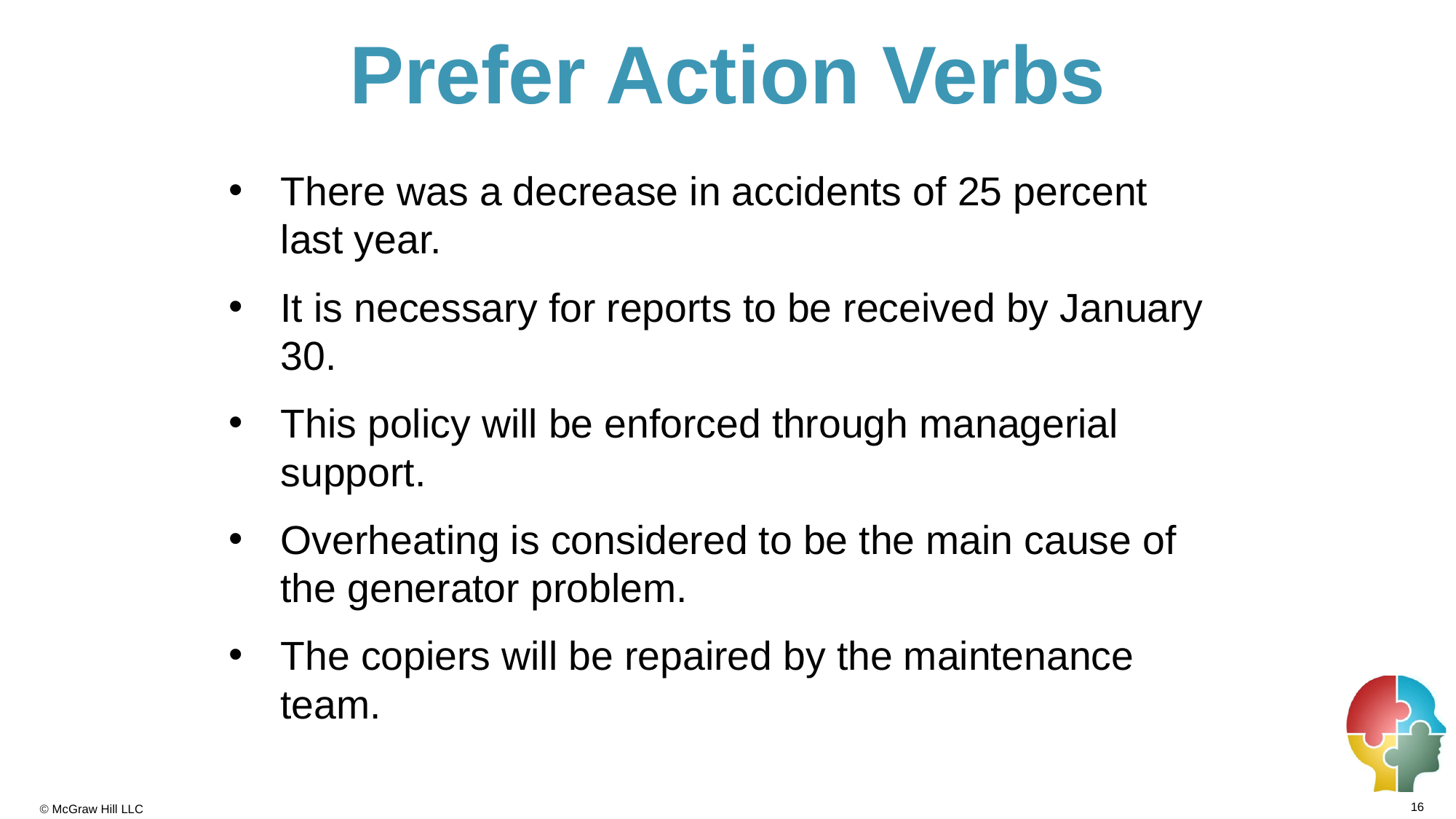

# Prefer Action Verbs
There was a decrease in accidents of 25 percent last year.
It is necessary for reports to be received by January 30.
This policy will be enforced through managerial support.
Overheating is considered to be the main cause of the generator problem.
The copiers will be repaired by the maintenance team.
16